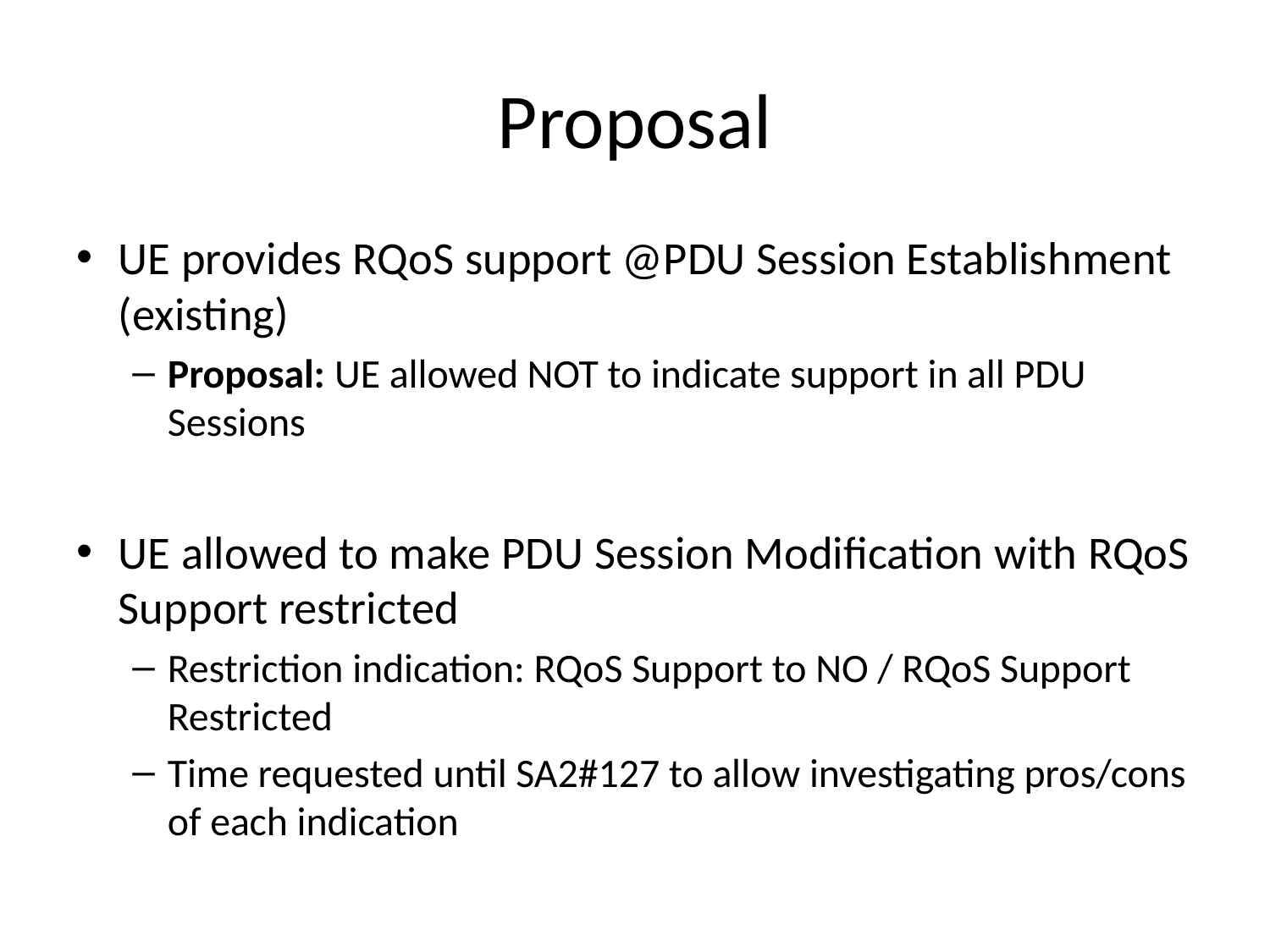

# Proposal
UE provides RQoS support @PDU Session Establishment (existing)
Proposal: UE allowed NOT to indicate support in all PDU Sessions

UE allowed to make PDU Session Modification with RQoS Support restricted
Restriction indication: RQoS Support to NO / RQoS Support Restricted
Time requested until SA2#127 to allow investigating pros/cons of each indication